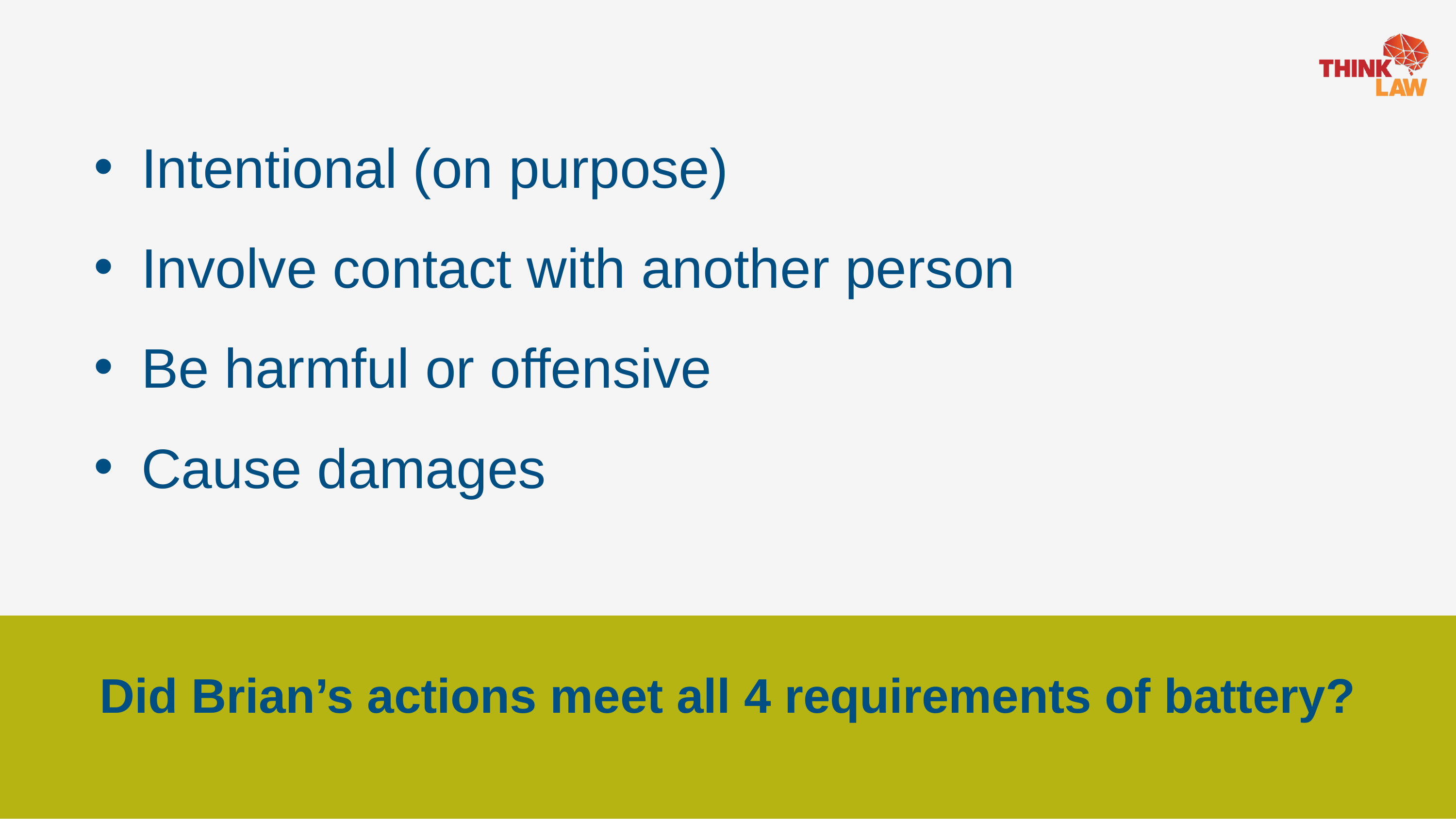

Intentional (on purpose)
Involve contact with another person
Be harmful or offensive
Cause damages

Did Brian’s actions meet all 4 requirements of battery?